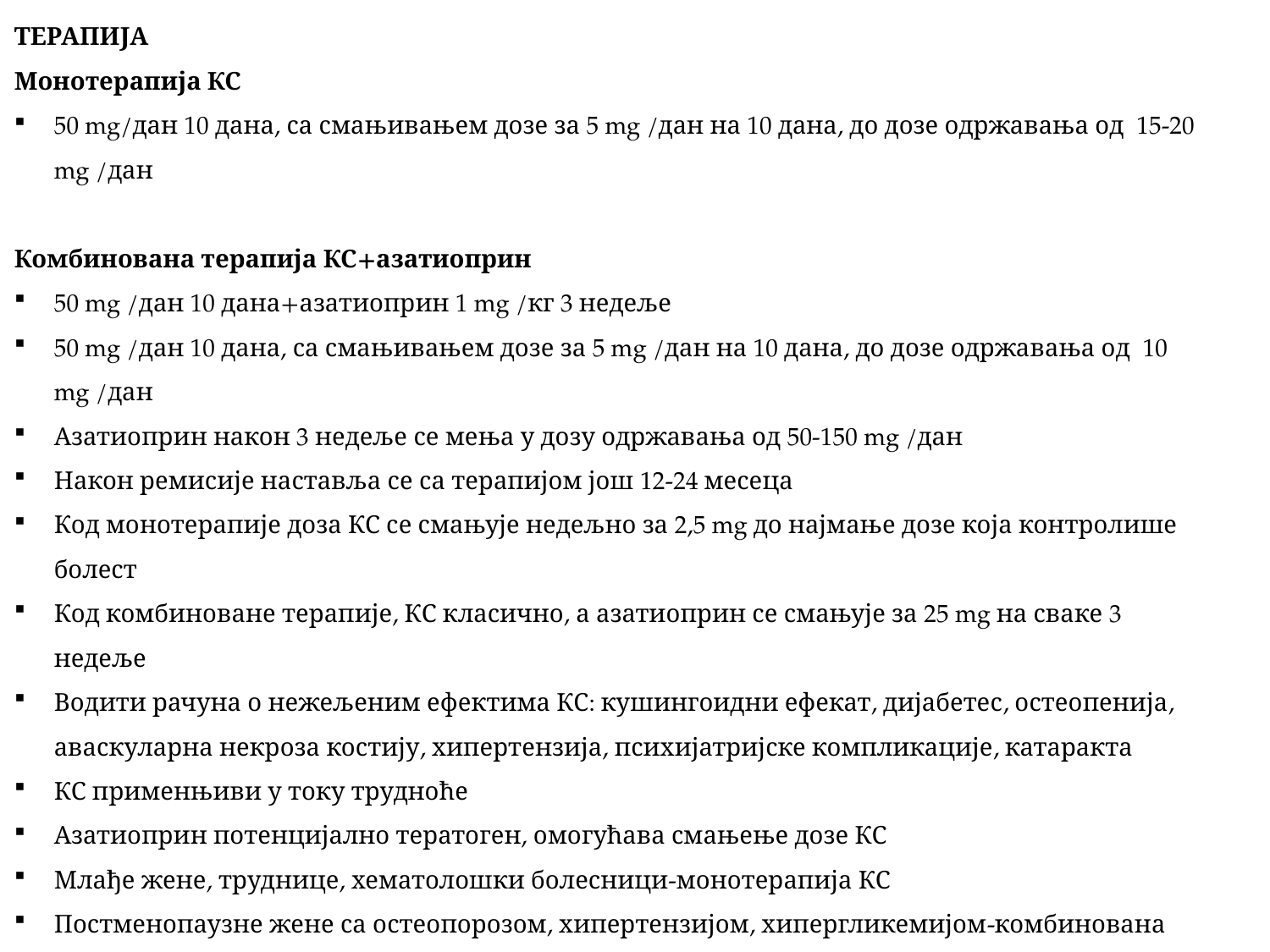

ТЕРАПИЈА
Монотерапија КС
50 mg/дан 10 дана, са смањивањем дозе за 5 mg /дан на 10 дана, до дозе одржавања од  15-20 mg /дан

Комбинована терапија КС+азатиоприн
50 mg /дан 10 дана+азатиоприн 1 mg /кг 3 недеље
50 mg /дан 10 дана, са смањивањем дозе за 5 mg /дан на 10 дана, до дозе одржавања од  10 mg /дан
Азатиоприн након 3 недеље се мења у дозу одржавања од 50-150 mg /дан
Након ремисије наставља се са терапијом још 12-24 месеца
Код монотерапије доза КС се смањује недељно за 2,5 mg до најмање дозе која контролише болест
Код комбиноване терапије, КС класично, а азатиоприн се смањује за 25 mg на сваке 3 недеље
Водити рачуна о нежељеним ефектима КС: кушингоидни ефекат, дијабетес, остеопенија, аваскуларна некроза костију, хипертензија, психијатријске компликације, катаракта
КС применњиви у току трудноће
Азатиоприн потенцијално тератоген, омогућава смањење дозе КС
Млађе жене, труднице, хематолошки болесници-монотерапија КС
Постменопаузне жене са остеопорозом, хипертензијом, хипергликемијом-комбинована терапија
Хистолошке промене касне за 3-6 месеци у односу на биохемијске
Континуирана терапија и након нормализације трансаминаза
Укупна дужина терапије до 2 године, након чега се КС могу искључити током 4-6 недеља